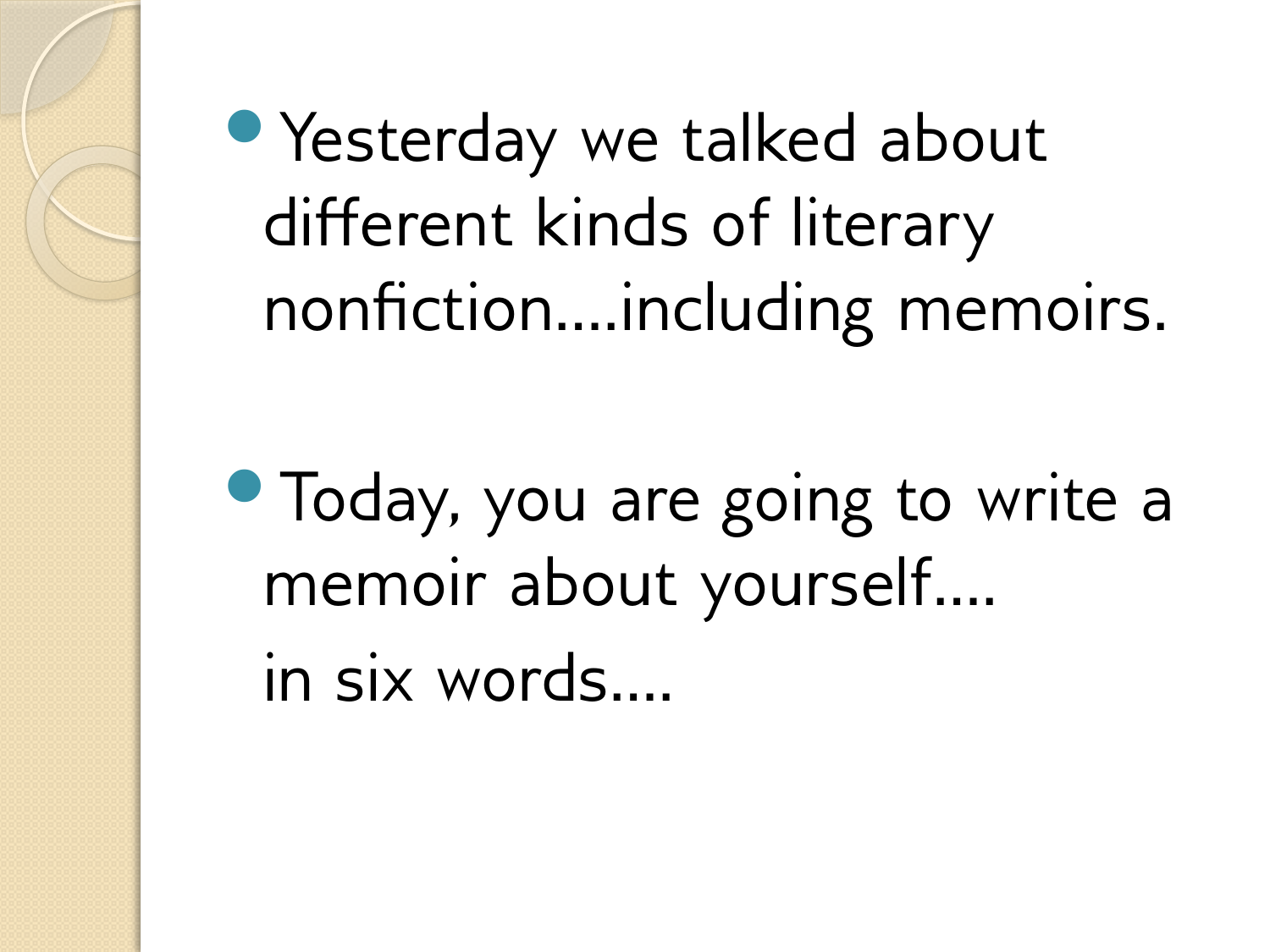

Yesterday we talked about different kinds of literary nonfiction….including memoirs.

Today, you are going to write a memoir about yourself….
	in six words….